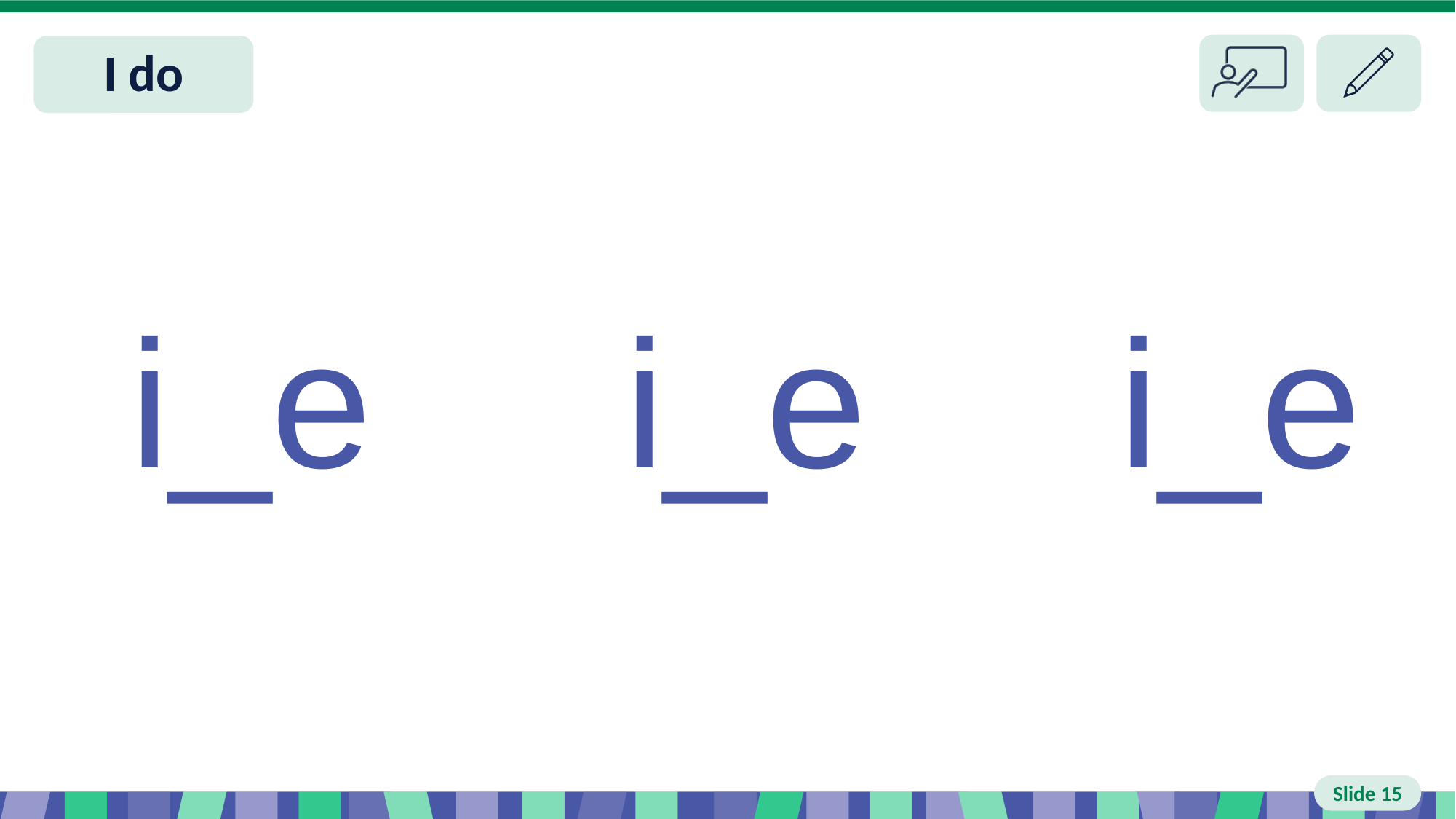

# Slide 15 I do
 i_e     i_e     i_e